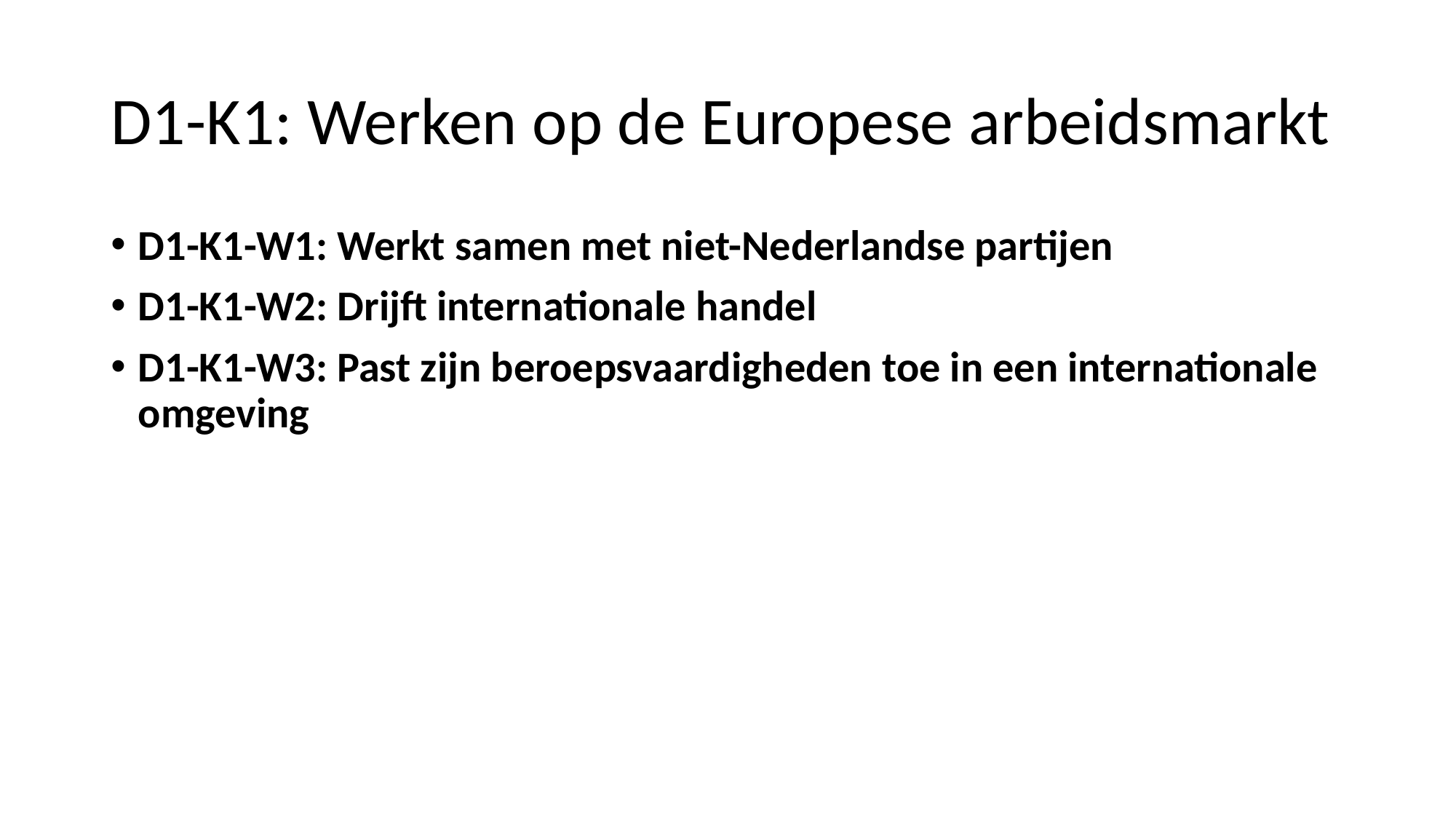

# D1-K1: Werken op de Europese arbeidsmarkt
D1-K1-W1: Werkt samen met niet-Nederlandse partijen
D1-K1-W2: Drijft internationale handel
D1-K1-W3: Past zijn beroepsvaardigheden toe in een internationale omgeving